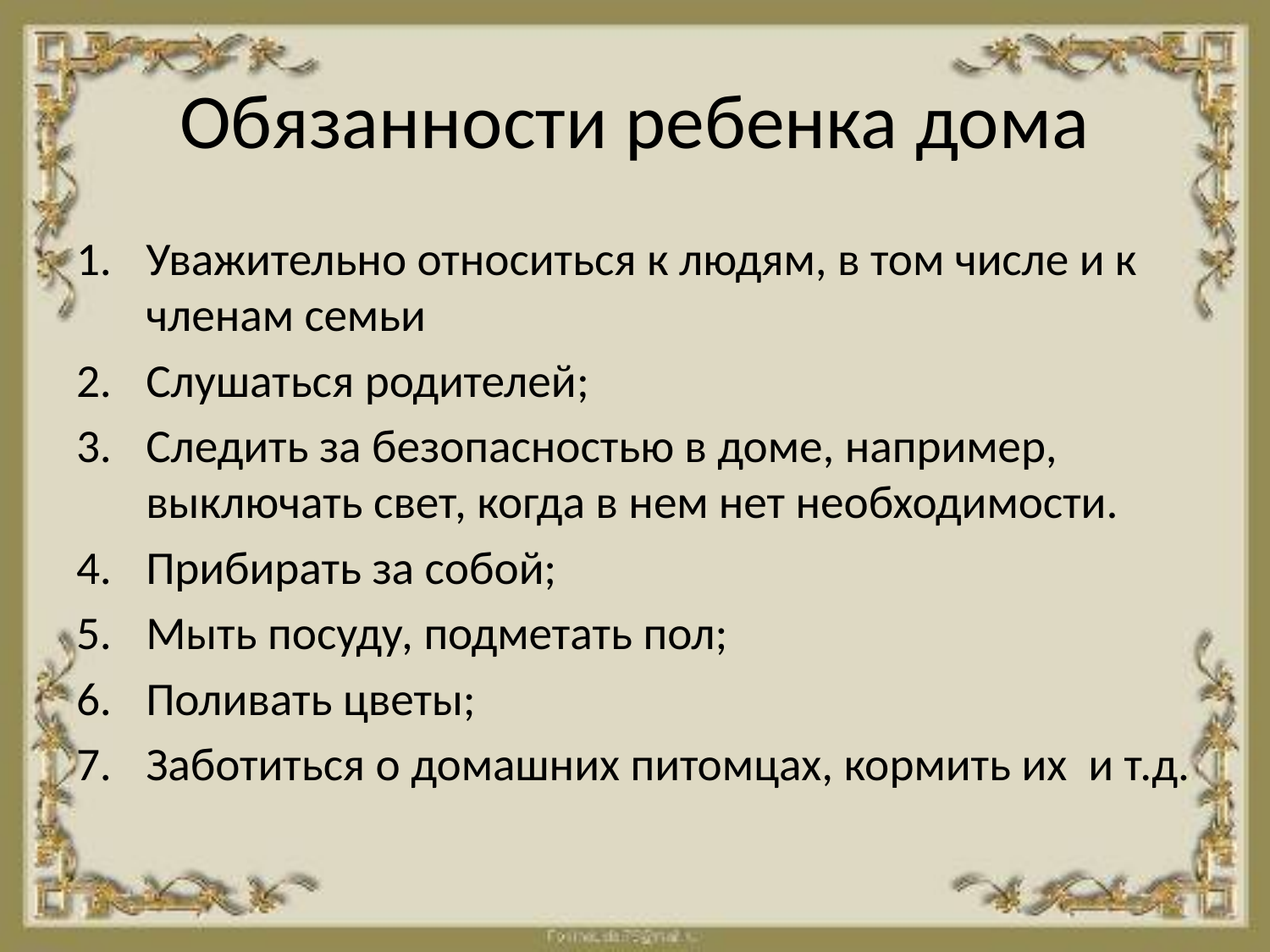

# Обязанности ребенка дома
Уважительно относиться к людям, в том числе и к членам семьи
Слушаться родителей;
Следить за безопасностью в доме, например, выключать свет, когда в нем нет необходимости.
Прибирать за собой;
Мыть посуду, подметать пол;
Поливать цветы;
Заботиться о домашних питомцах, кормить их  и т.д.